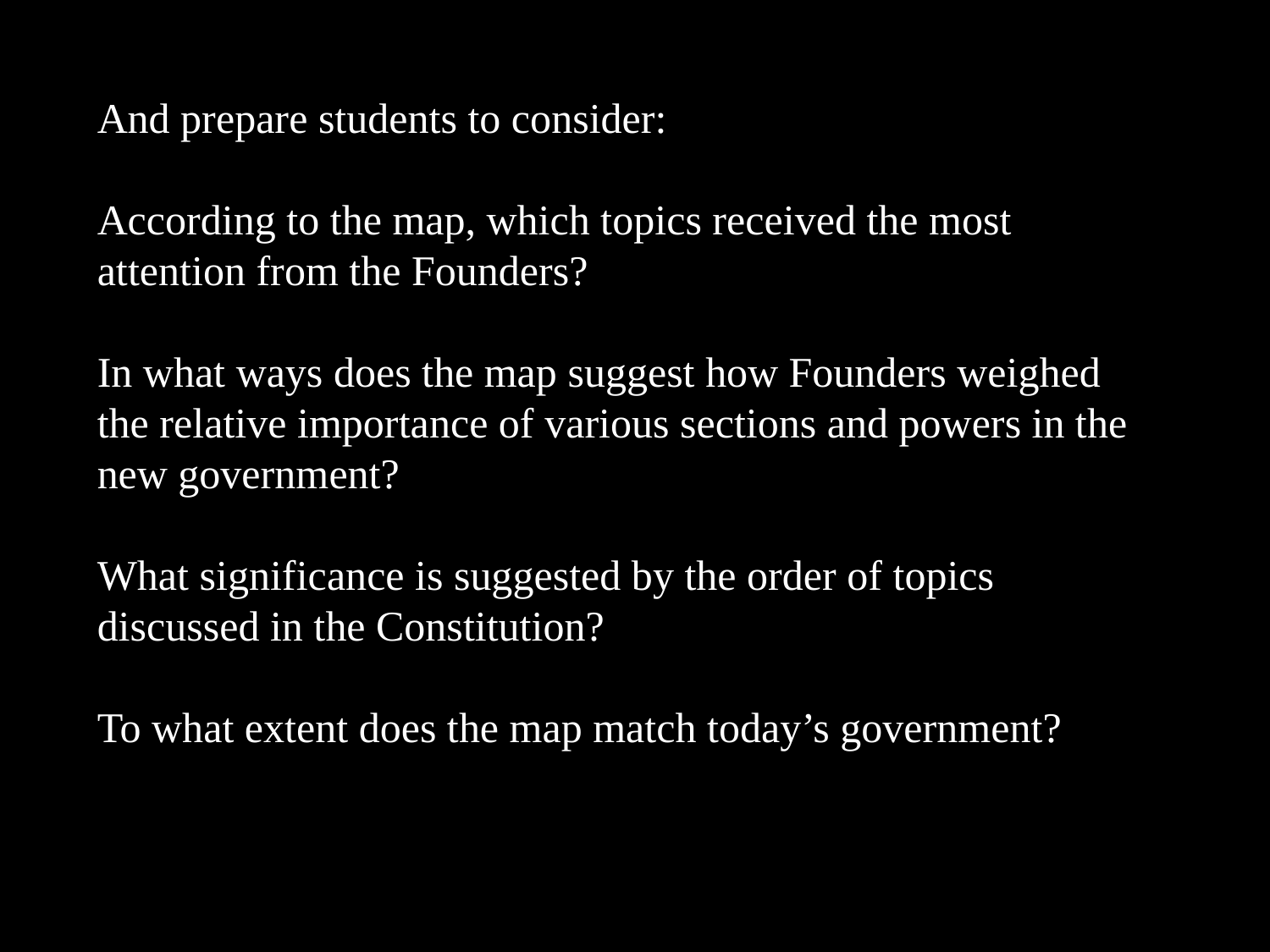

And prepare students to consider:

According to the map, which topics received the most attention from the Founders?

In what ways does the map suggest how Founders weighed the relative importance of various sections and powers in the new government?

What significance is suggested by the order of topics discussed in the Constitution?

To what extent does the map match today’s government?